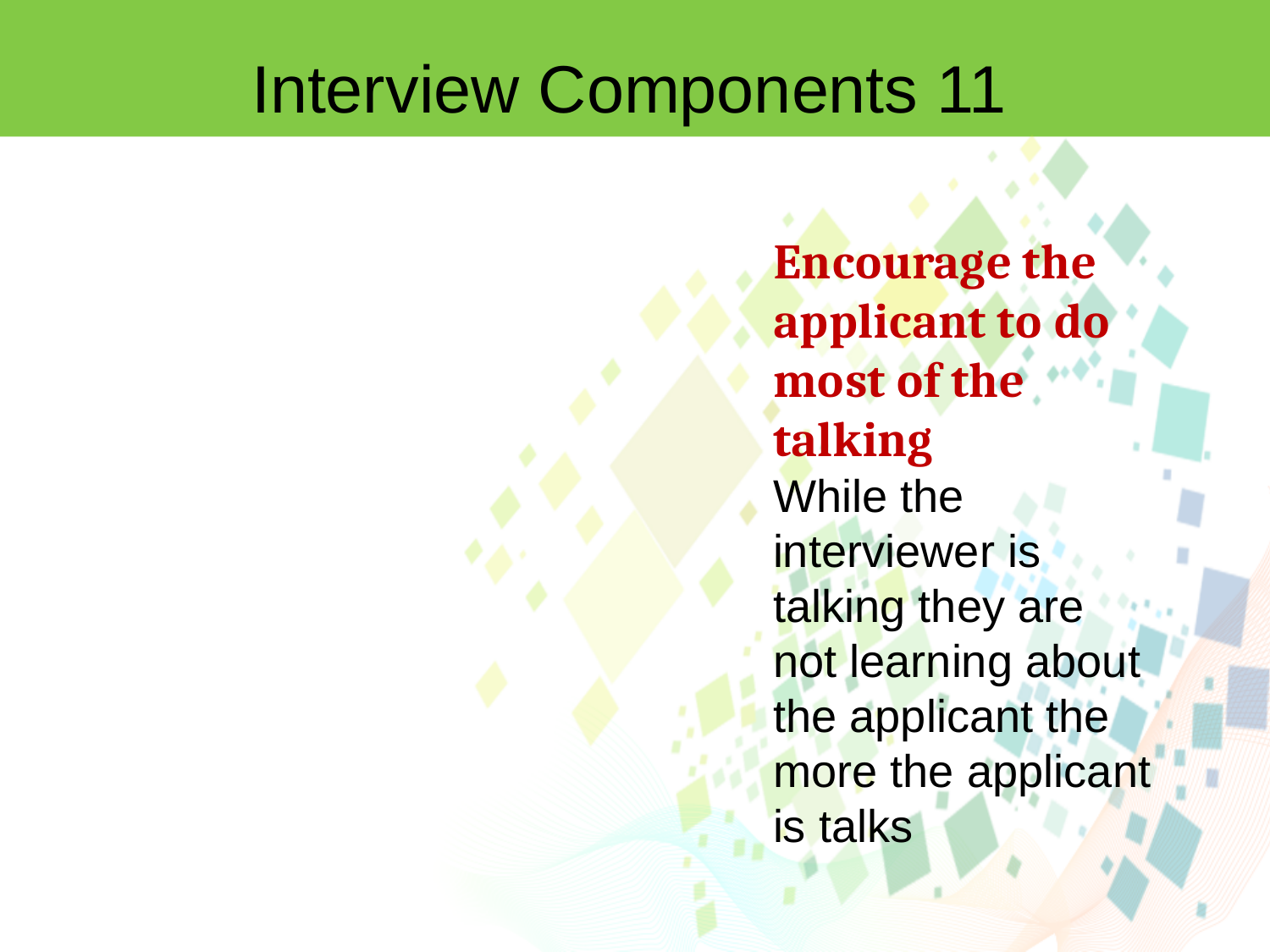

Interview Components 11
Encourage the applicant to do most of the talking
While the interviewer is talking they are not learning about the applicant the more the applicant is talks